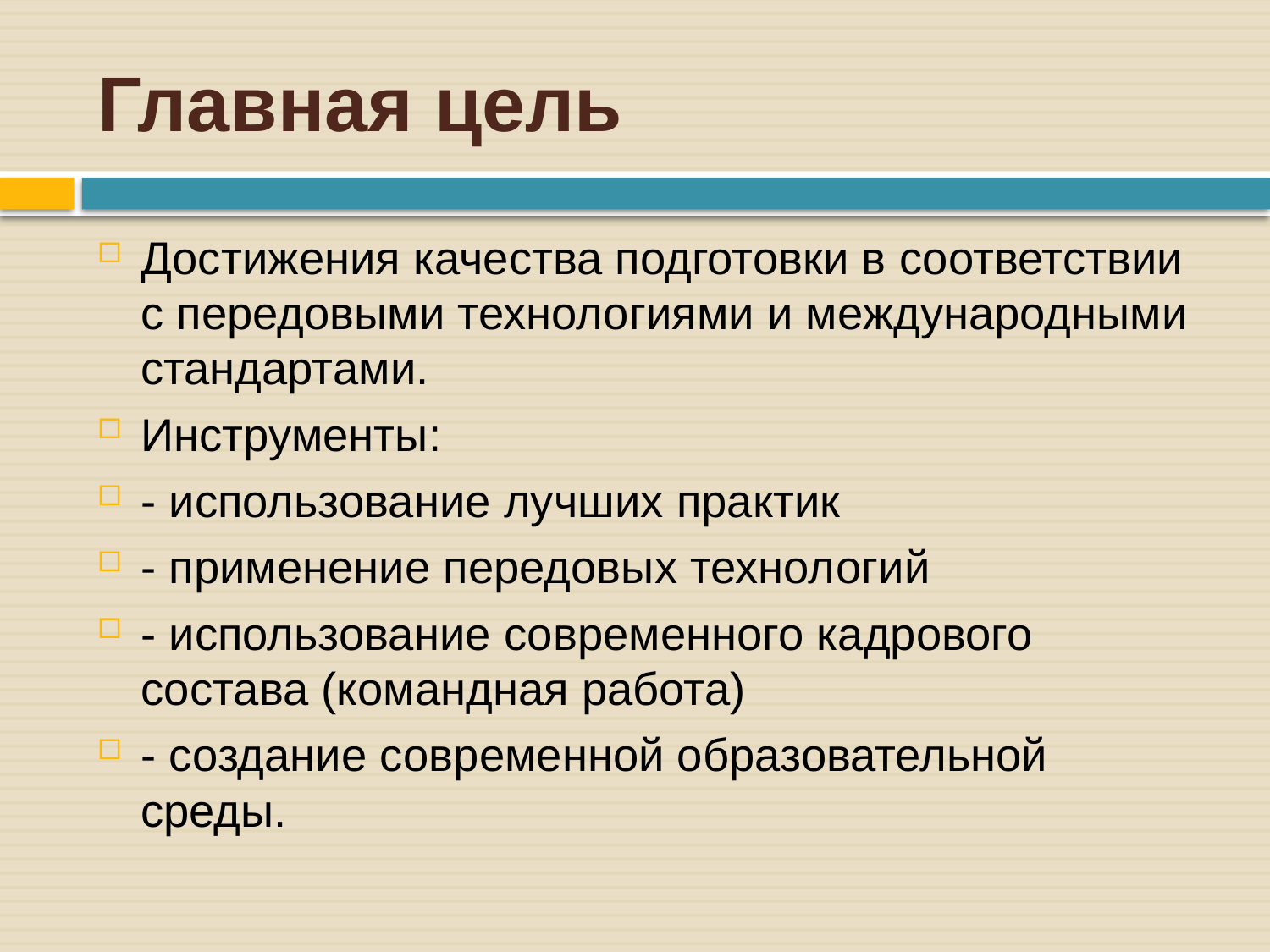

# Главная цель
Достижения качества подготовки в соответствии с передовыми технологиями и международными стандартами.
Инструменты:
- использование лучших практик
- применение передовых технологий
- использование современного кадрового состава (командная работа)
- создание современной образовательной среды.